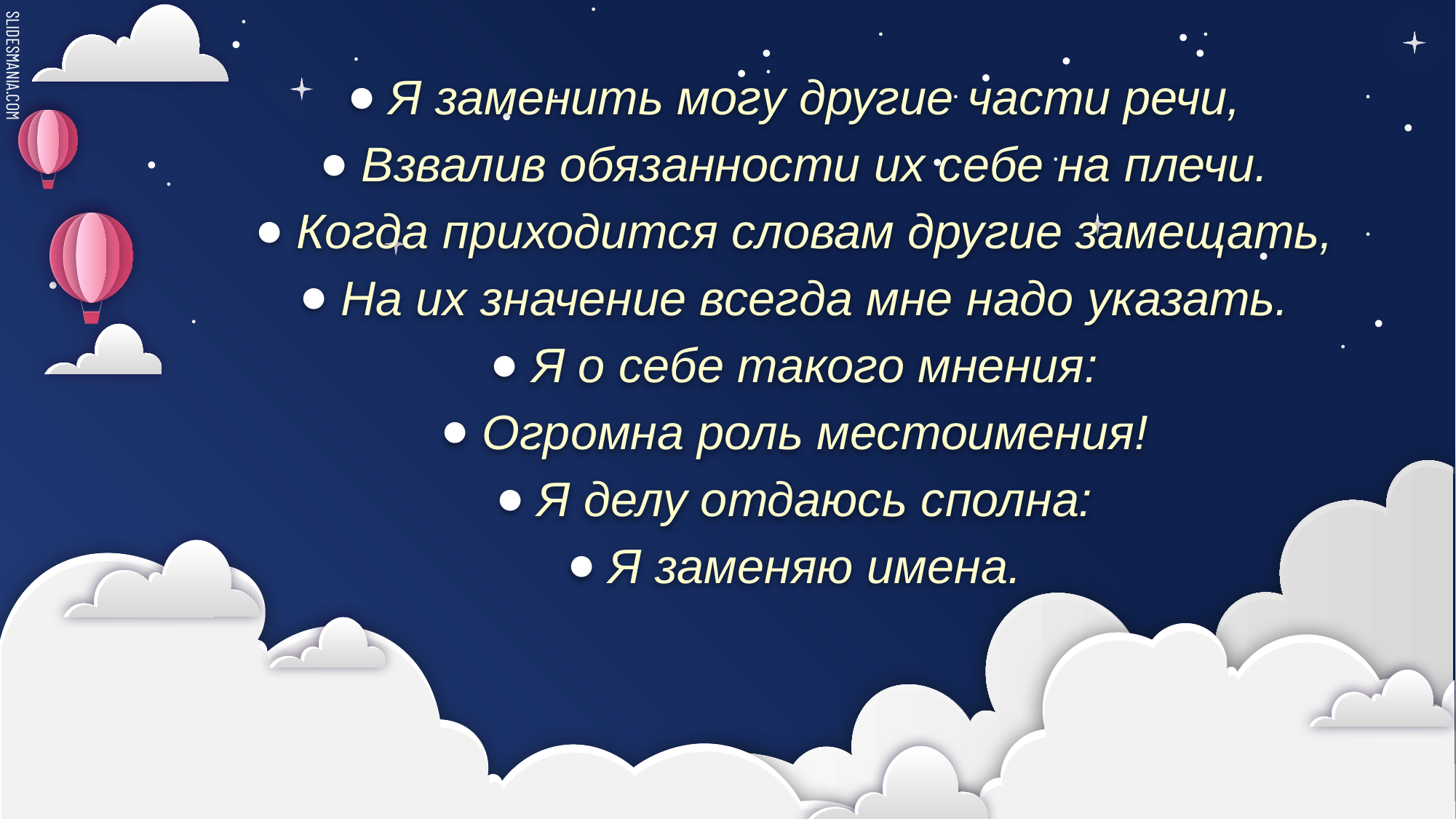

Я заменить могу другие части речи,
Взвалив обязанности их себе на плечи.
Когда приходится словам другие замещать,
На их значение всегда мне надо указать.
Я о себе такого мнения:
Огромна роль местоимения!
Я делу отдаюсь сполна:
Я заменяю имена.